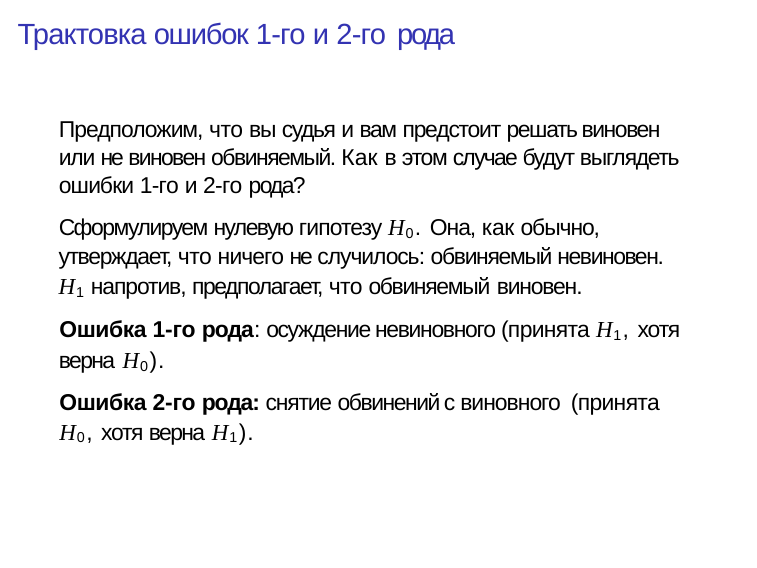

# Трактовка ошибок 1-го и 2-го рода
Предположим, что вы судья и вам предстоит решать виновен  или не виновен обвиняемый. Как в этом случае будут выглядеть  ошибки 1-го и 2-го рода?
Сформулируем нулевую гипотезу H0. Она, как обычно,  утверждает, что ничего не случилось: обвиняемый невиновен.  H1 напротив, предполагает, что обвиняемый виновен.
Ошибка 1-го рода: осуждение невиновного (принята H1, хотя  верна H0).
Ошибка 2-го рода: снятие обвинений с виновного (принята
H0, хотя верна H1).